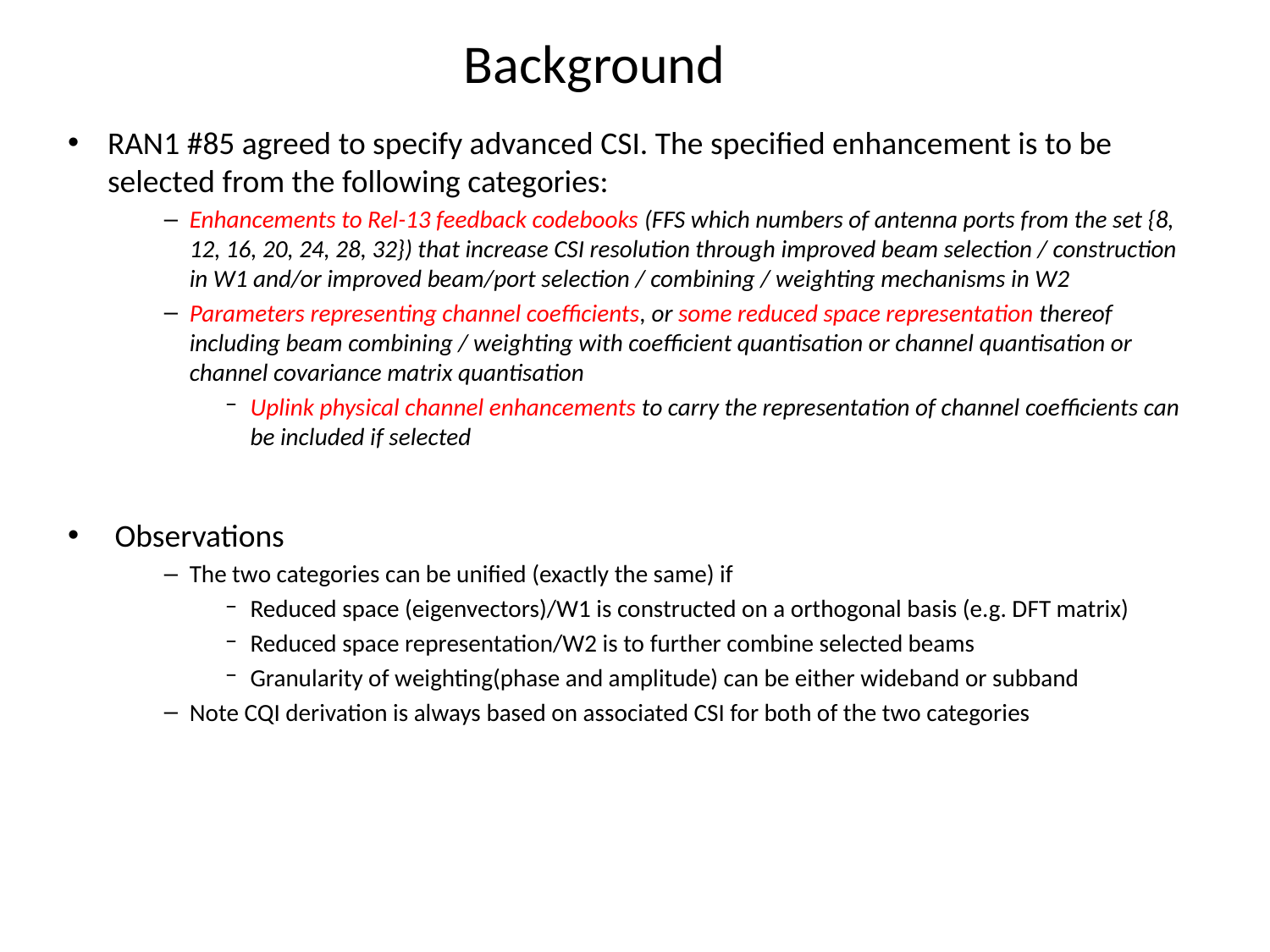

# Background
RAN1 #85 agreed to specify advanced CSI. The specified enhancement is to be selected from the following categories:
Enhancements to Rel-13 feedback codebooks (FFS which numbers of antenna ports from the set {8, 12, 16, 20, 24, 28, 32}) that increase CSI resolution through improved beam selection / construction in W1 and/or improved beam/port selection / combining / weighting mechanisms in W2
Parameters representing channel coefficients, or some reduced space representation thereof including beam combining / weighting with coefficient quantisation or channel quantisation or channel covariance matrix quantisation
Uplink physical channel enhancements to carry the representation of channel coefficients can be included if selected

 Observations
The two categories can be unified (exactly the same) if
Reduced space (eigenvectors)/W1 is constructed on a orthogonal basis (e.g. DFT matrix)
Reduced space representation/W2 is to further combine selected beams
Granularity of weighting(phase and amplitude) can be either wideband or subband
Note CQI derivation is always based on associated CSI for both of the two categories